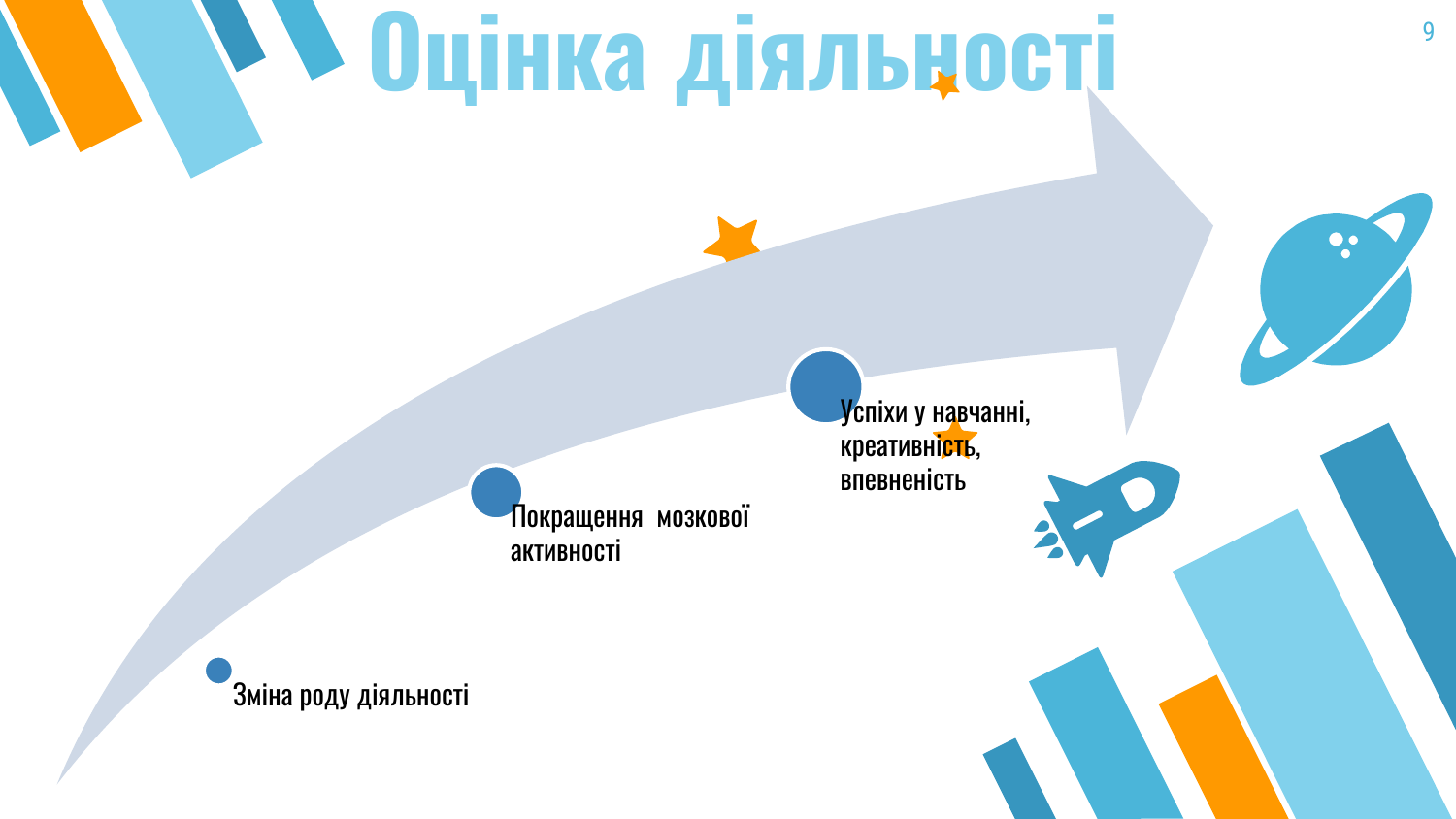

9
Оцінка діяльності

Зміна роду діяльності
Покращення  мозкової активності
Успіхи у навчанні, креативність, впевненість